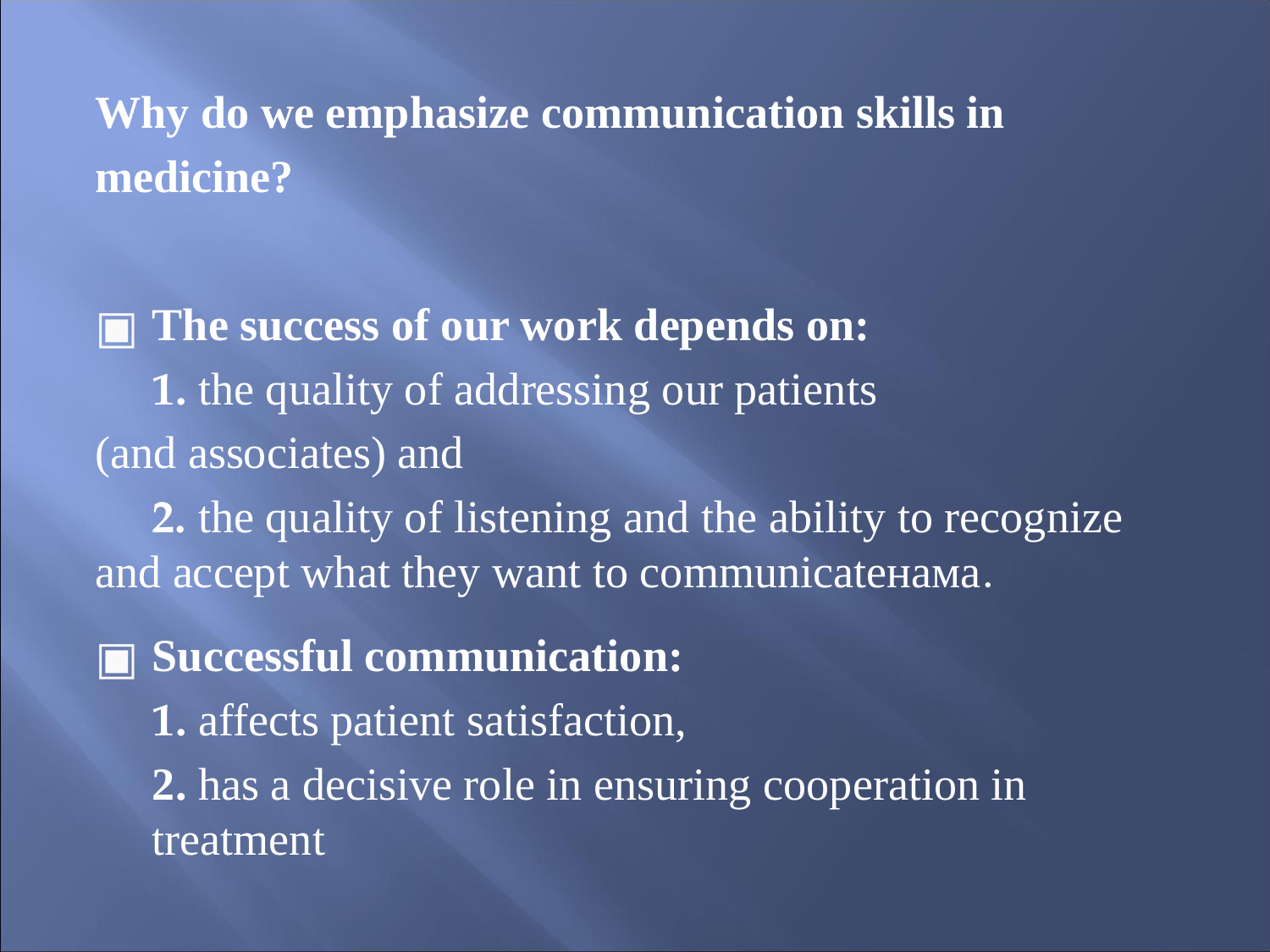

Why do we emphasize communication skills in
medicine?

The success of our work depends on:
	1. the quality of addressing our patients
(and associates) and
     2. the quality of listening and the ability to recognize and accept what they want to communicateнама.

Successful communication:
	1. affects patient satisfaction,
	2. has a decisive role in ensuring cooperation in treatment